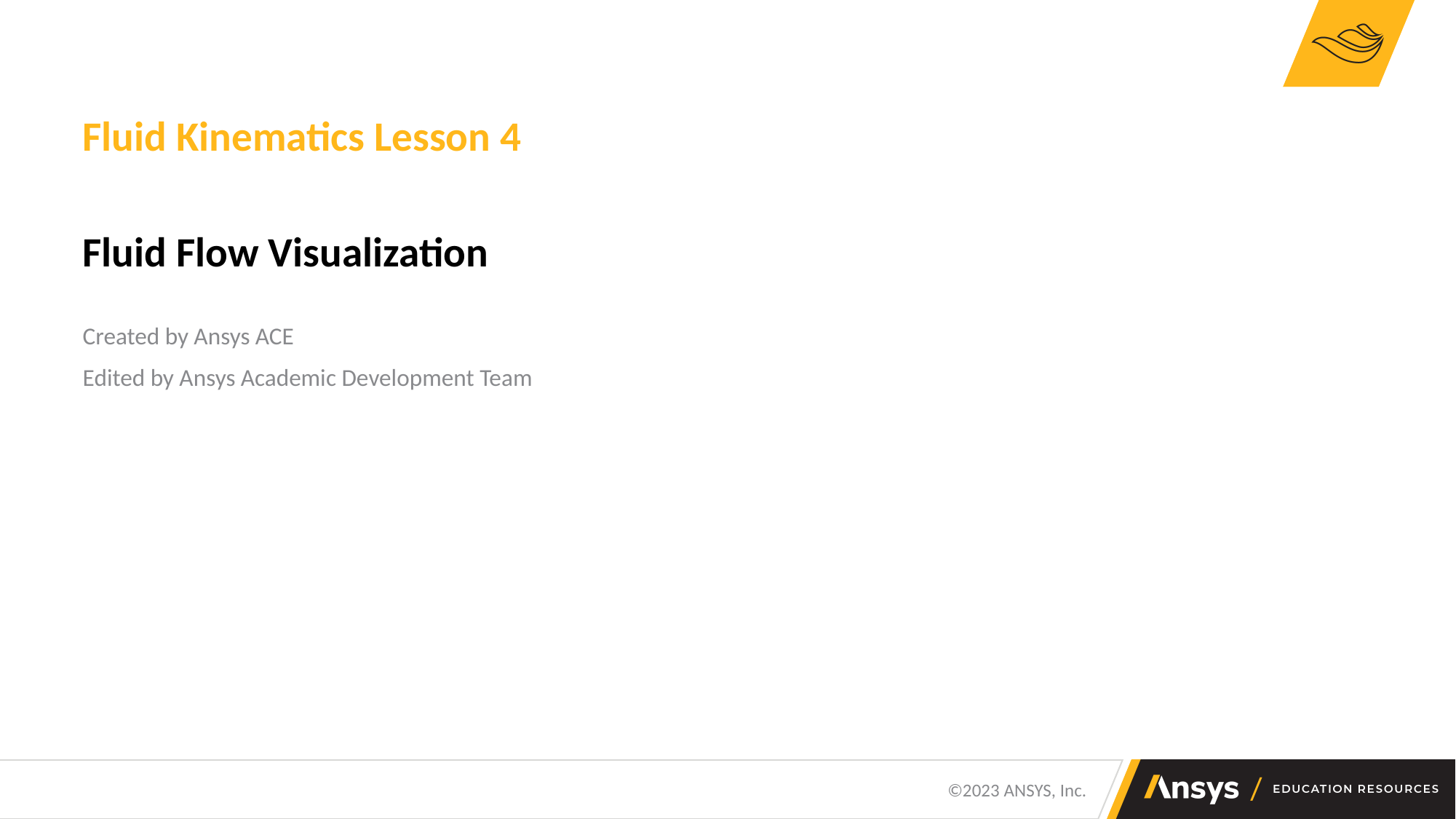

Fluid Kinematics Lesson 4

Fluid Flow Visualization
Created by Ansys ACE
Edited by Ansys Academic Development Team– Lesson 4